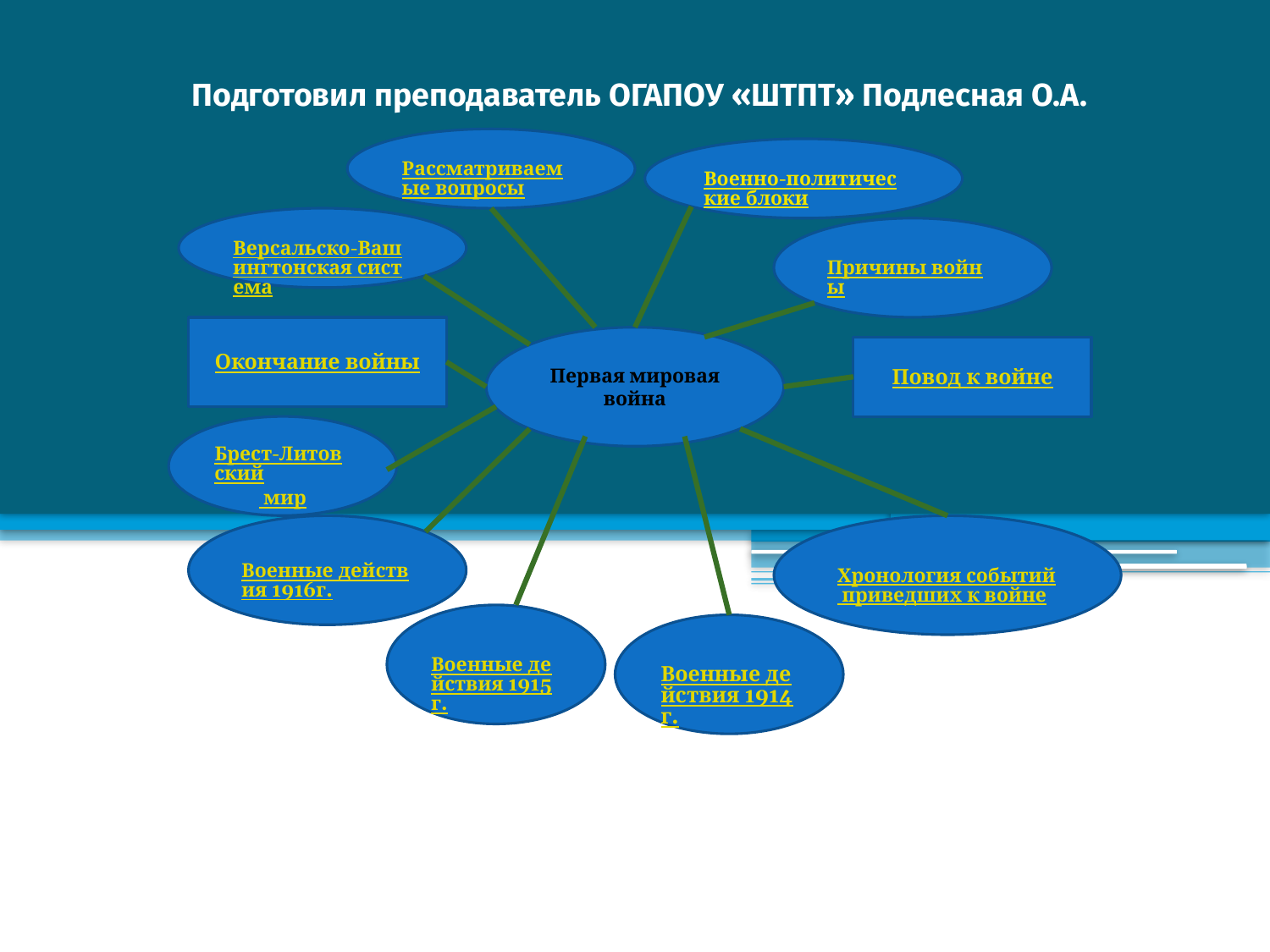

КЛАСТЕР
# Подготовил преподаватель ОГАПОУ «ШТПТ» Подлесная О.А.
Рассматриваемые вопросы
Военно-политические блоки
Версальско-Вашингтонская система
Причины войны
Окончание войны
Первая мировая война
Повод к войне
Брест-Литовский мир
Военные действия 1916г.
Хронология событий приведших к войне
Военные действия 1915г.
Военные действия 1914г.